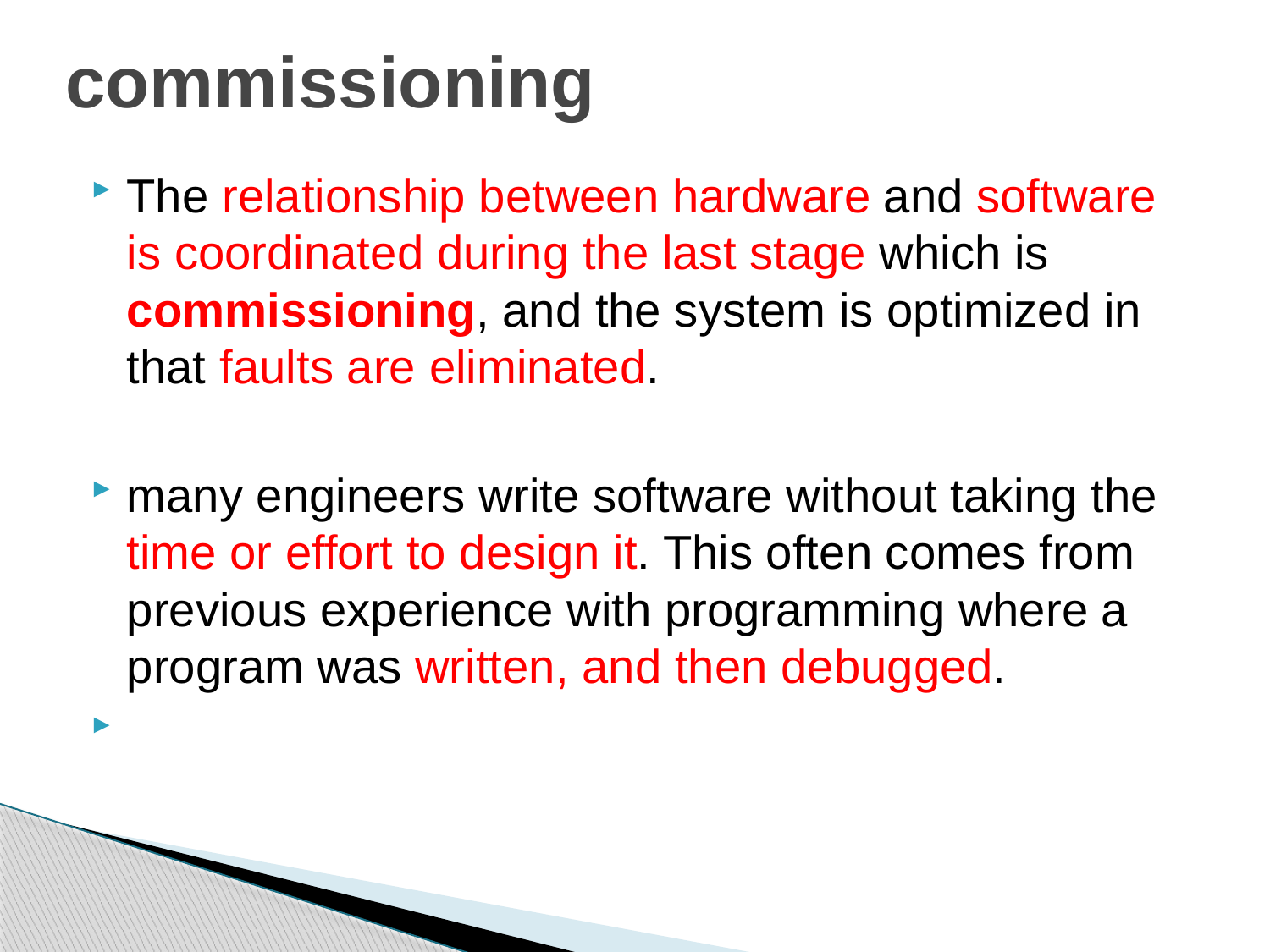

# commissioning
The relationship between hardware and software is coordinated during the last stage which is commissioning, and the system is optimized in that faults are eliminated.

many engineers write software without taking the time or effort to design it. This often comes from previous experience with programming where a program was written, and then debugged.